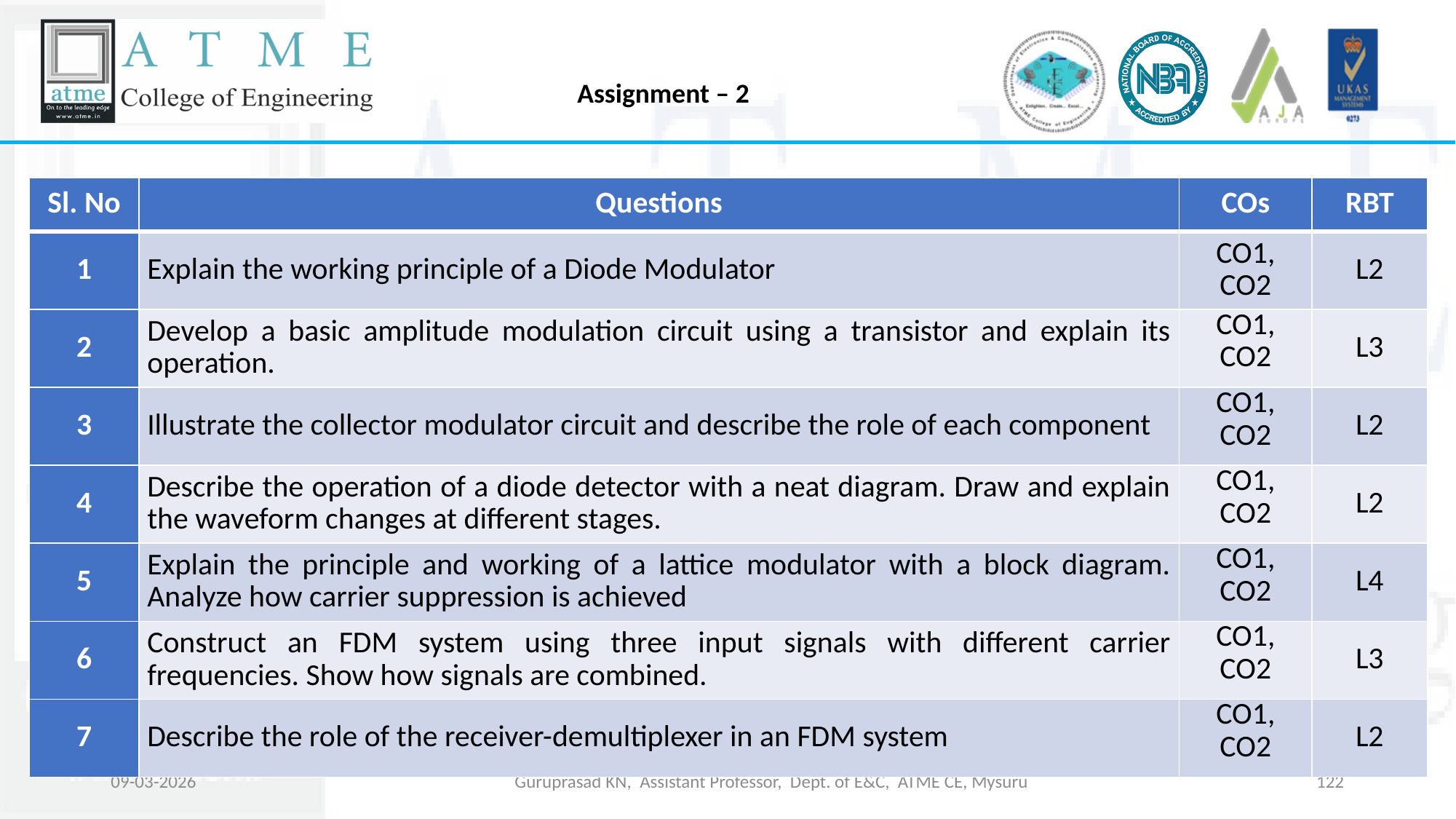

Assignment – 2
| Sl. No | Questions | COs | RBT |
| --- | --- | --- | --- |
| 1 | Explain the working principle of a Diode Modulator | CO1, CO2 | L2 |
| 2 | Develop a basic amplitude modulation circuit using a transistor and explain its operation. | CO1, CO2 | L3 |
| 3 | Illustrate the collector modulator circuit and describe the role of each component | CO1, CO2 | L2 |
| 4 | Describe the operation of a diode detector with a neat diagram. Draw and explain the waveform changes at different stages. | CO1, CO2 | L2 |
| 5 | Explain the principle and working of a lattice modulator with a block diagram. Analyze how carrier suppression is achieved | CO1, CO2 | L4 |
| 6 | Construct an FDM system using three input signals with different carrier frequencies. Show how signals are combined. | CO1, CO2 | L3 |
| 7 | Describe the role of the receiver-demultiplexer in an FDM system | CO1, CO2 | L2 |
09-03-2026
Guruprasad KN,  Assistant Professor,  Dept. of E&C,  ATME CE, Mysuru
122